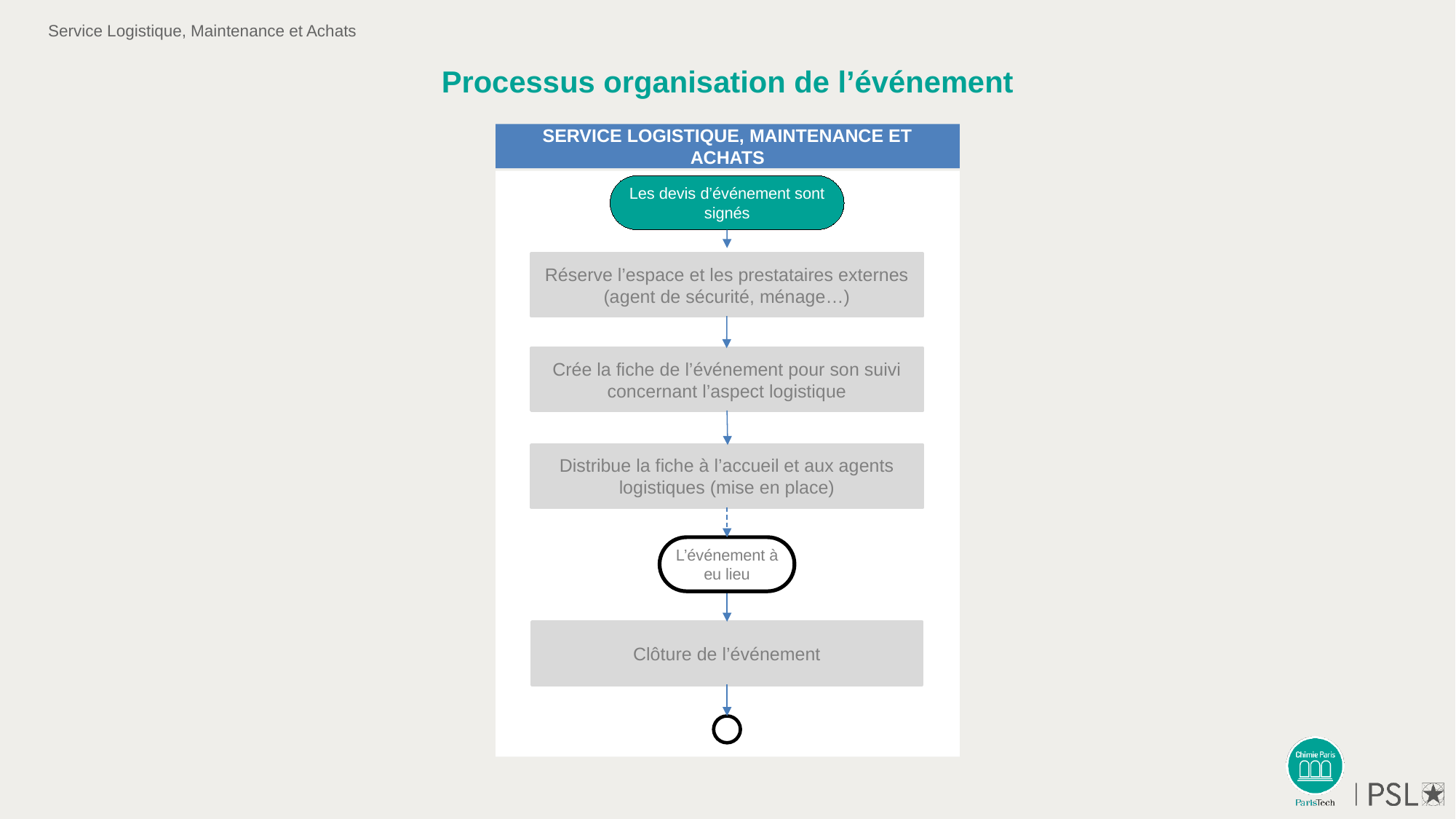

Service Logistique, Maintenance et Achats
# Processus organisation de l’événement
SERVICE LOGISTIQUE, MAINTENANCE ET ACHATS

Les devis d’événement sont signés
Réserve l’espace et les prestataires externes (agent de sécurité, ménage…)
Crée la fiche de l’événement pour son suivi concernant l’aspect logistique
Distribue la fiche à l’accueil et aux agents logistiques (mise en place)
L’événement à eu lieu
Clôture de l’événement